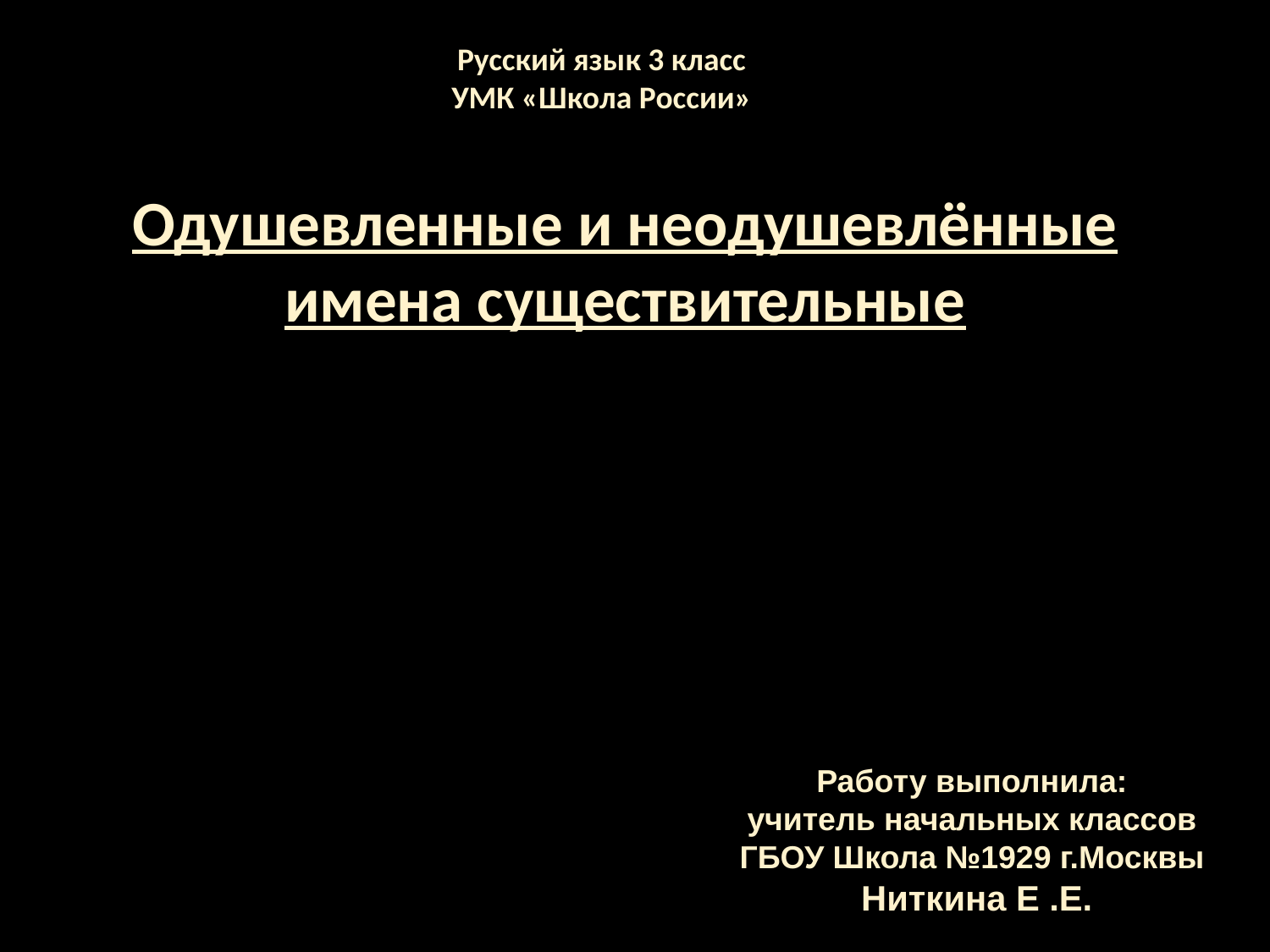

Русский язык 3 класс
УМК «Школа России»
Одушевленные и неодушевлённые
имена существительные

Работу выполнила:
учитель начальных классов
ГБОУ Школа №1929 г.Москвы
 Ниткина Е .Е.